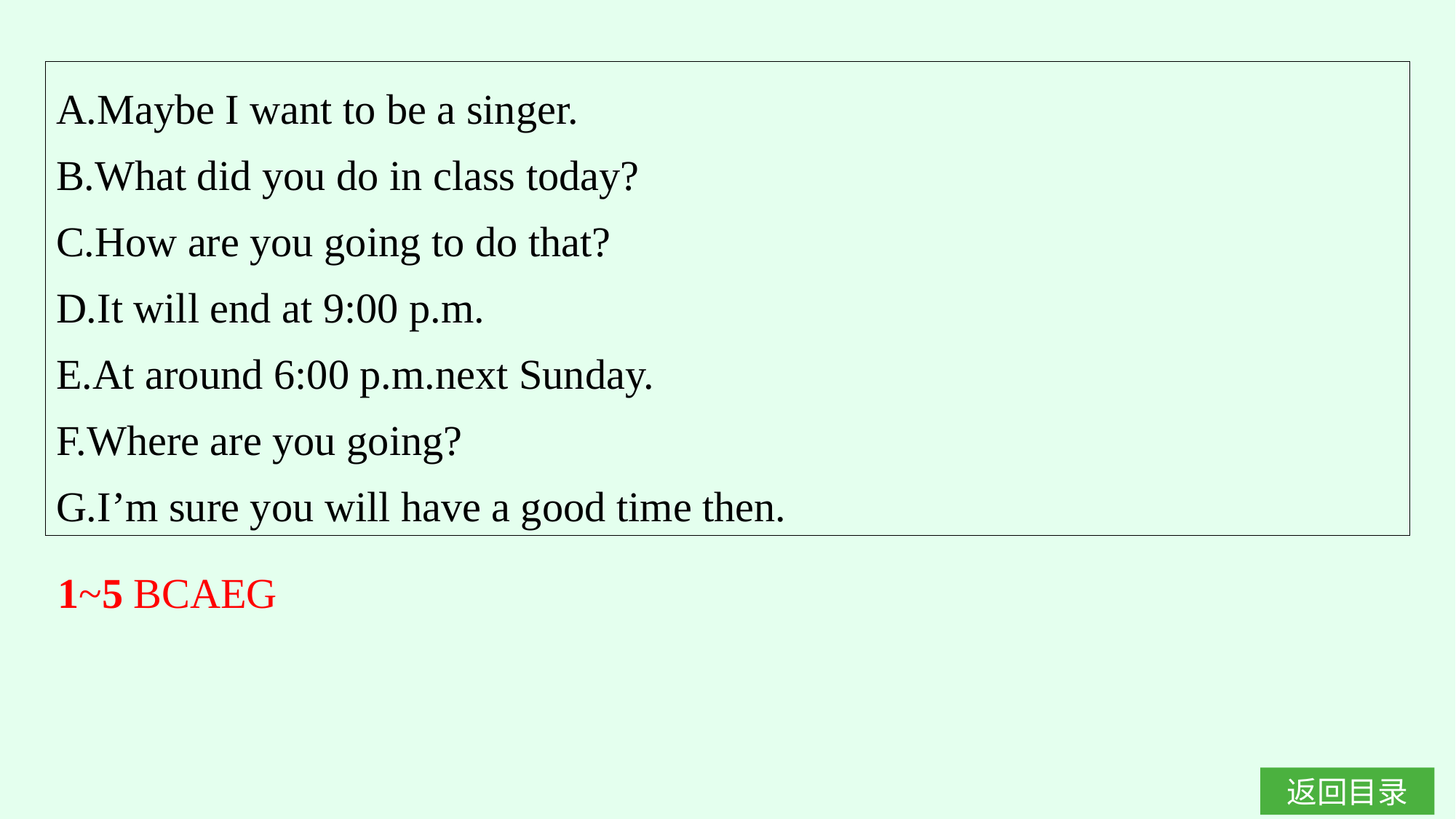

A.Maybe I want to be a singer.
B.What did you do in class today?
C.How are you going to do that?
D.It will end at 9:00 p.m.
E.At around 6:00 p.m.next Sunday.
F.Where are you going?
G.I’m sure you will have a good time then.
1~5 BCAEG